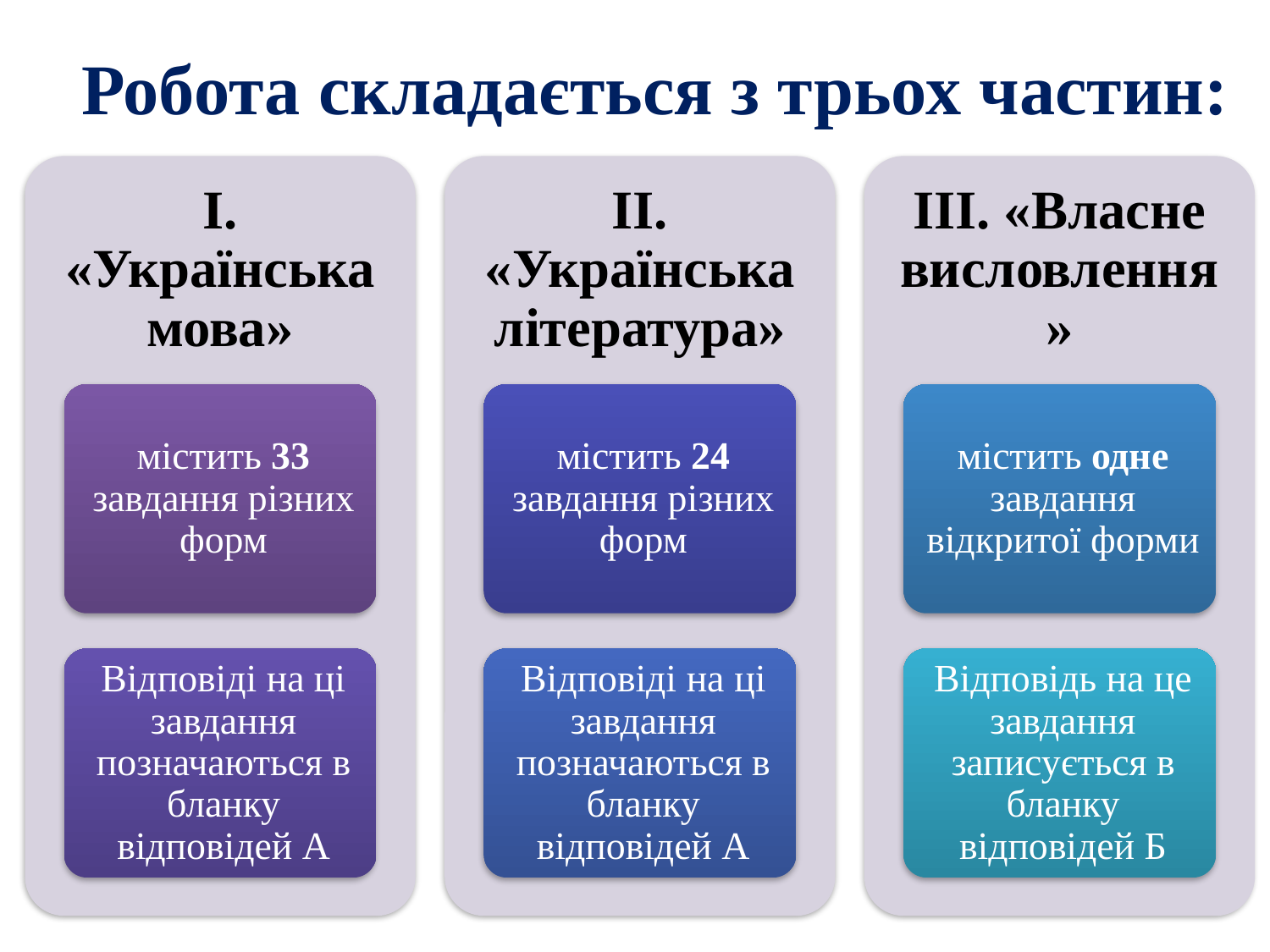

# Робота складається з трьох частин:
І. «Українська мова»
містить 33 завдання різних форм
Відповіді на ці завдання позначаються в бланку відповідей А
ІІ. «Українська література»
містить 24 завдання різних форм
Відповіді на ці завдання позначаються в бланку відповідей А
ІІІ. «Власне висловлення»
містить одне завдання відкритої форми
Відповідь на це завдання записується в бланку відповідей Б